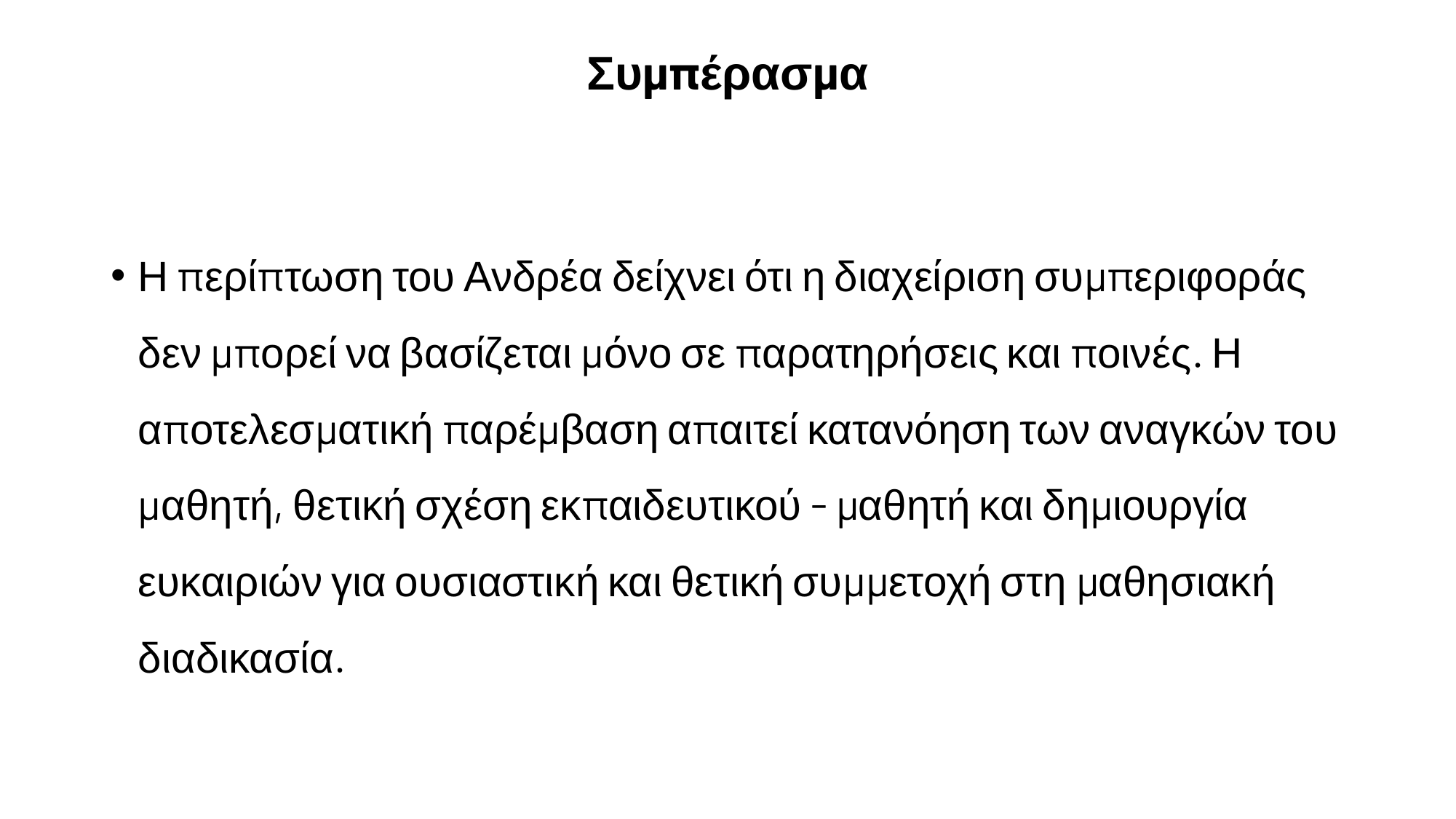

# Συμπέρασμα
Η περίπτωση του Ανδρέα δείχνει ότι η διαχείριση συμπεριφοράς δεν μπορεί να βασίζεται μόνο σε παρατηρήσεις και ποινές. Η αποτελεσματική παρέμβαση απαιτεί κατανόηση των αναγκών του μαθητή, θετική σχέση εκπαιδευτικού - μαθητή και δημιουργία ευκαιριών για ουσιαστική και θετική συμμετοχή στη μαθησιακή διαδικασία.